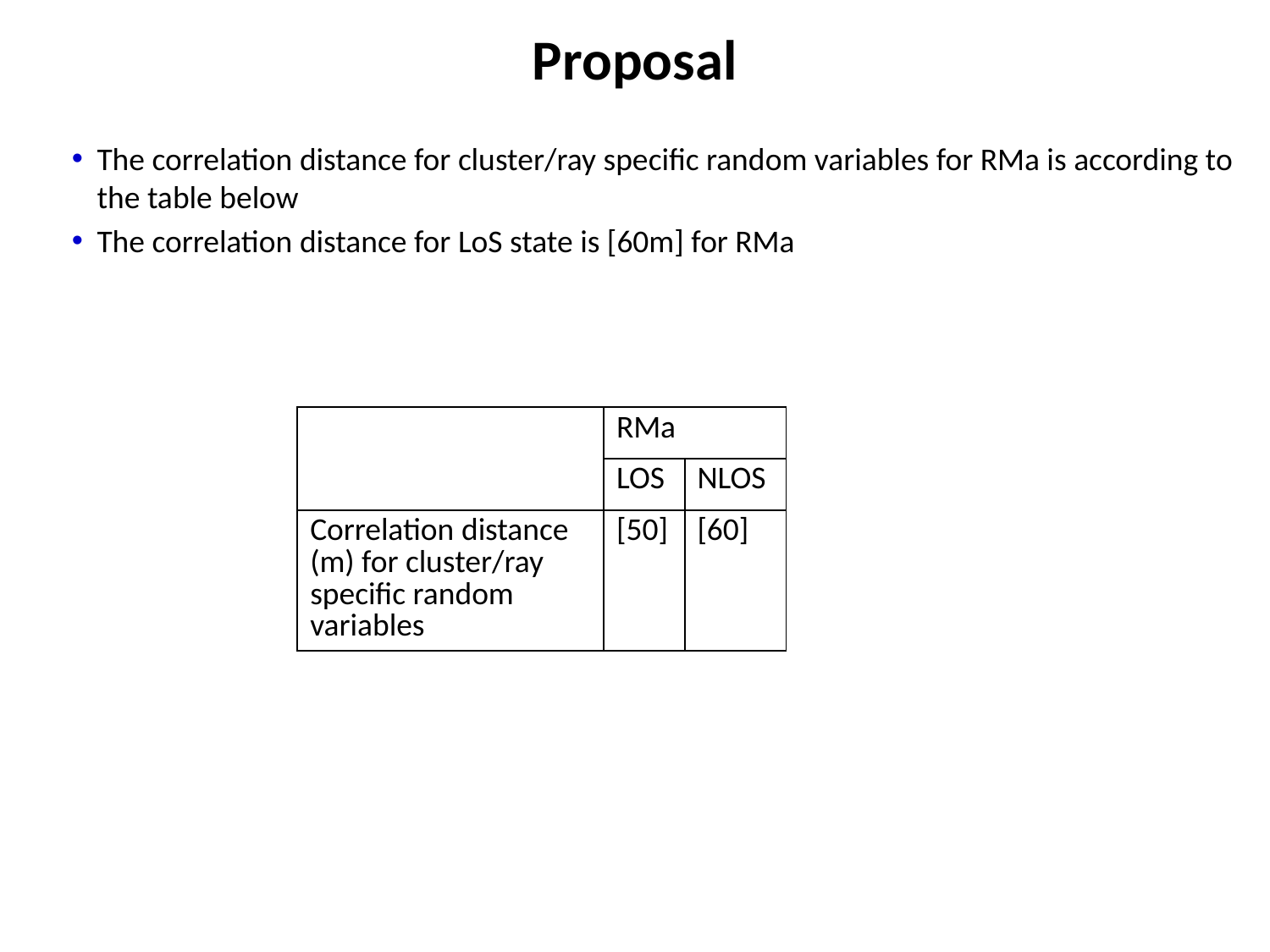

# Proposal
The correlation distance for cluster/ray specific random variables for RMa is according to the table below
The correlation distance for LoS state is [60m] for RMa

|  | RMa |  |
| --- | --- | --- |
|  | LOS | NLOS |
| Correlation distance (m) for cluster/ray specific random variables | [50] | [60] |